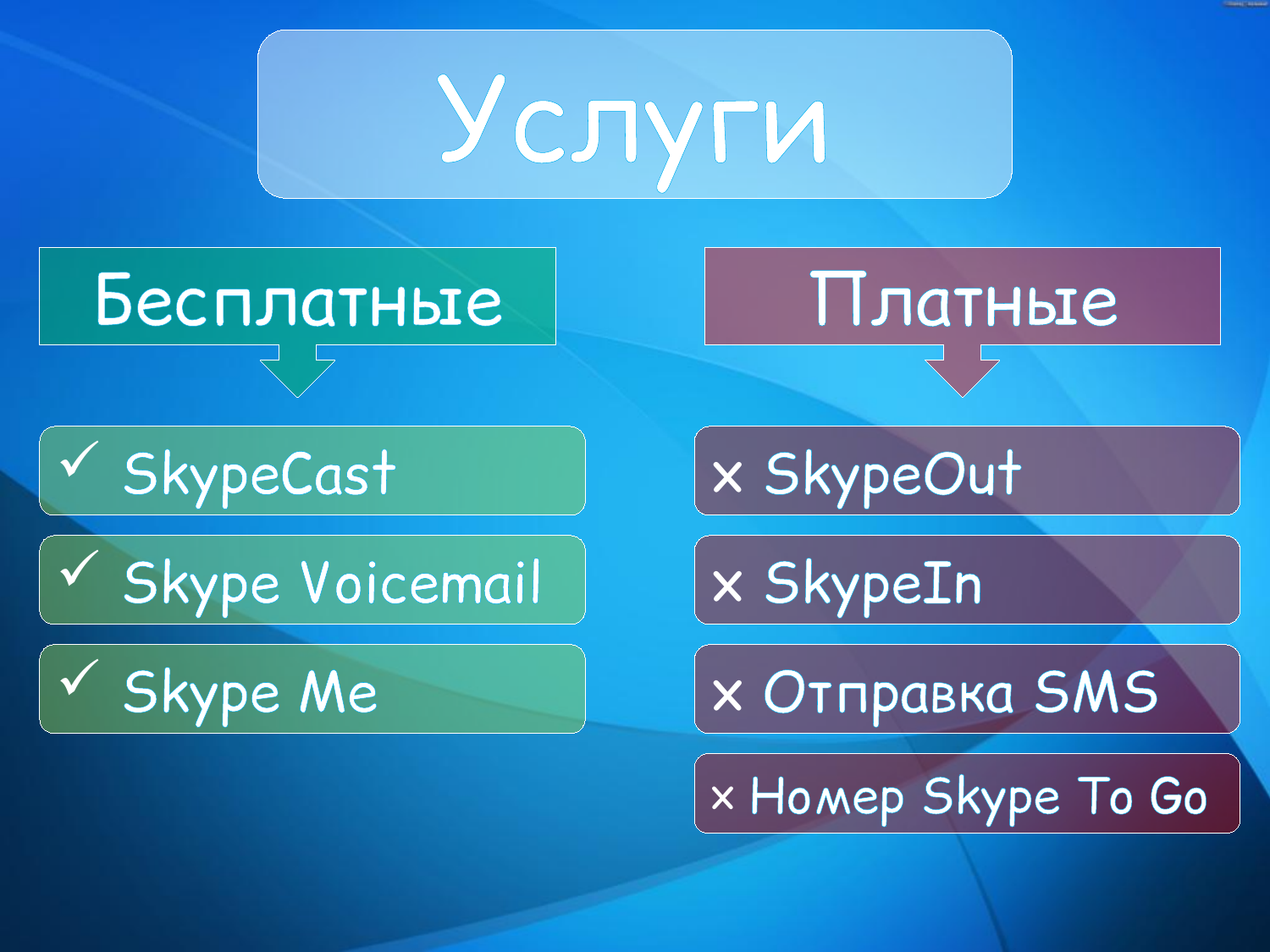

Услуги
Бесплатные
Платные
 SkypeCast
 SkypeOut
 Skype Voicemail
 SkypeIn
 Skype Me
 Отправка SMS
 Номер Skype To Go